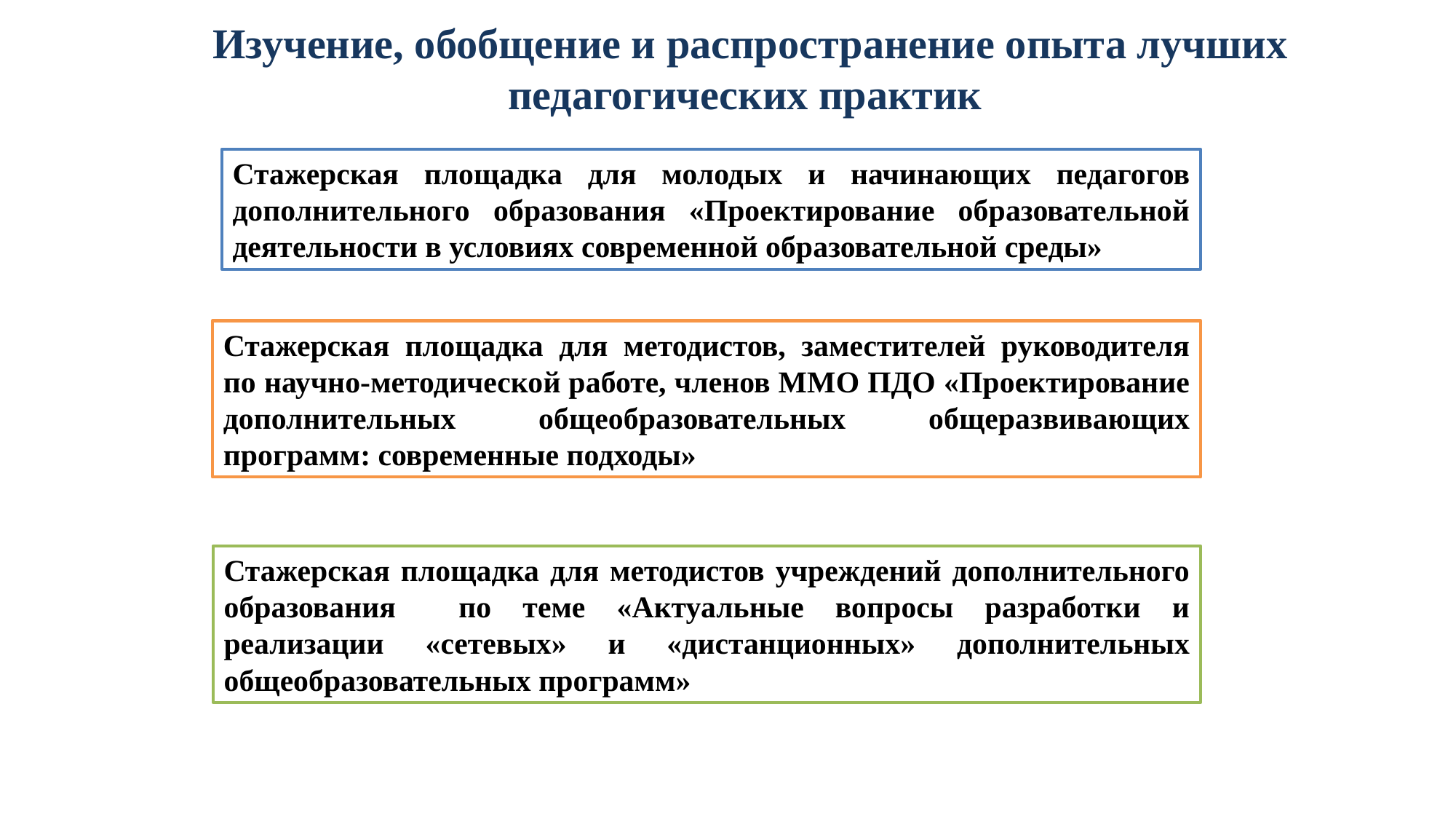

# Изучение, обобщение и распространение опыта лучших педагогических практик
Стажерская площадка для молодых и начинающих педагогов дополнительного образования «Проектирование образовательной деятельности в условиях современной образовательной среды»
Стажерская площадка для методистов, заместителей руководителя по научно-методической работе, членов ММО ПДО «Проектирование дополнительных общеобразовательных общеразвивающих программ: современные подходы»
Стажерская площадка для методистов учреждений дополнительного образования  по теме «Актуальные вопросы разработки и реализации «сетевых» и «дистанционных» дополнительных общеобразовательных программ»